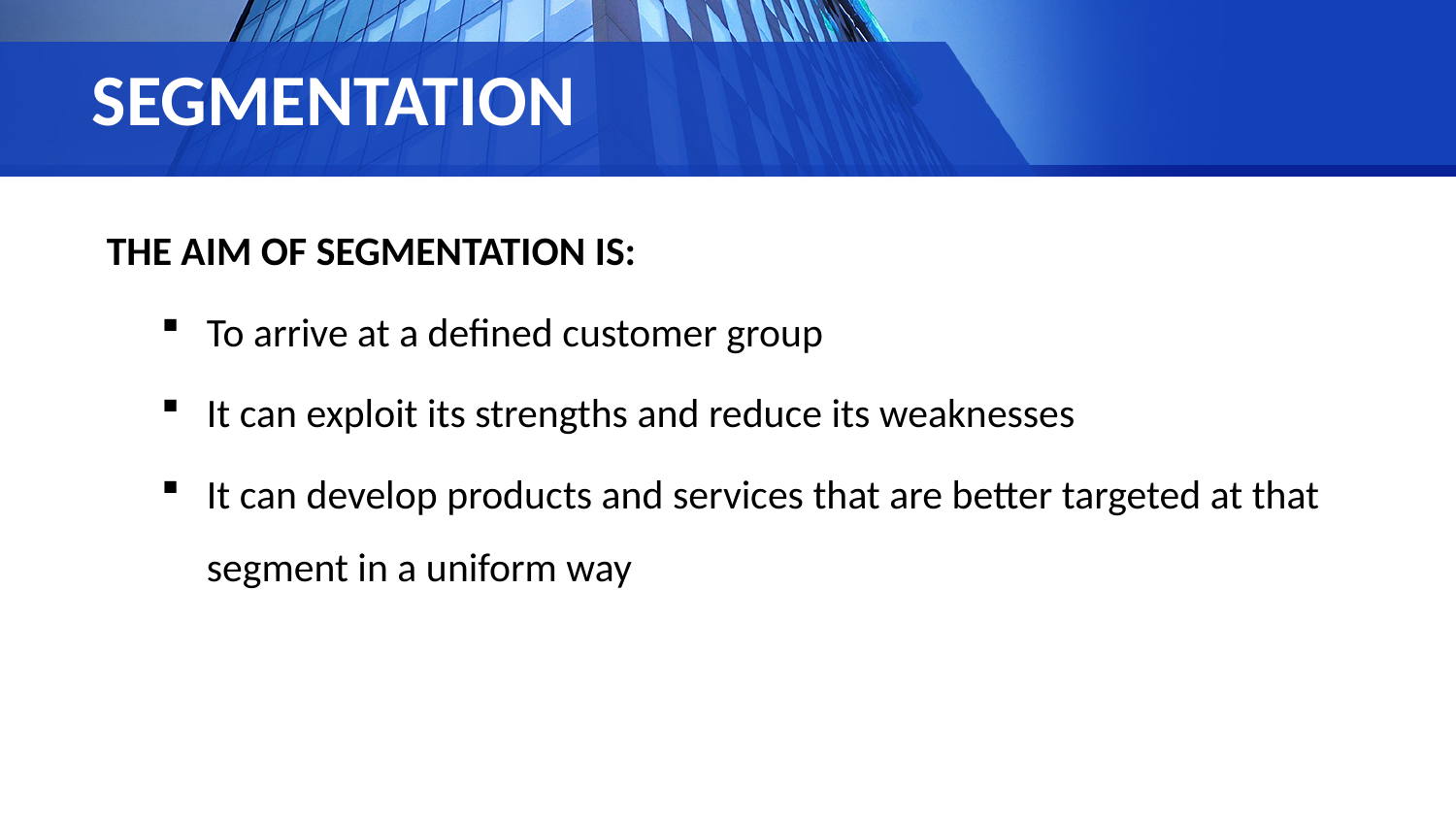

# SEGMENTATION
THE AIM OF SEGMENTATION IS:
To arrive at a defined customer group
It can exploit its strengths and reduce its weaknesses
It can develop products and services that are better targeted at that segment in a uniform way